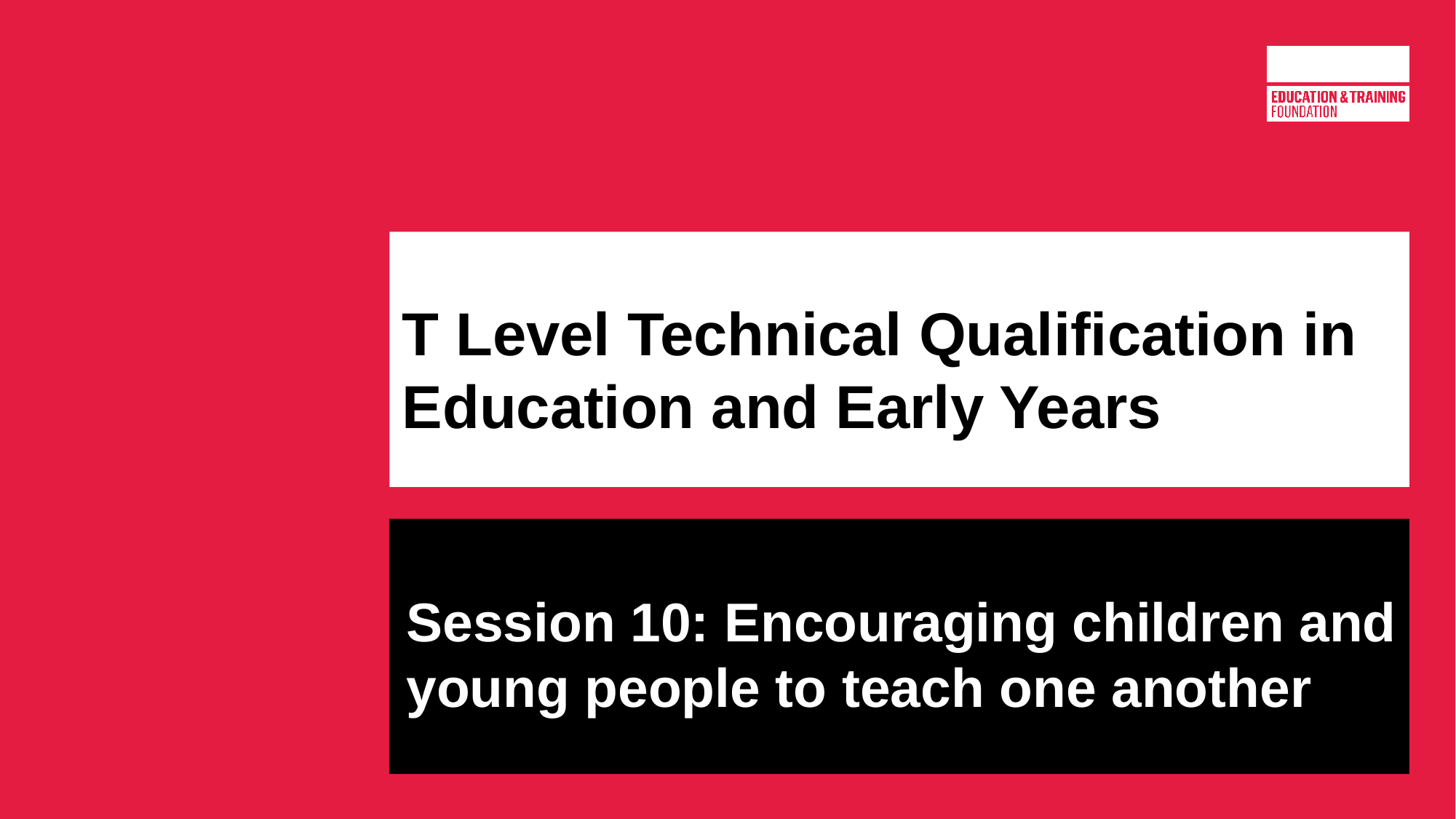

# T Level Technical Qualification in Education and Early Years
Session 10: Encouraging children and young people to teach one another